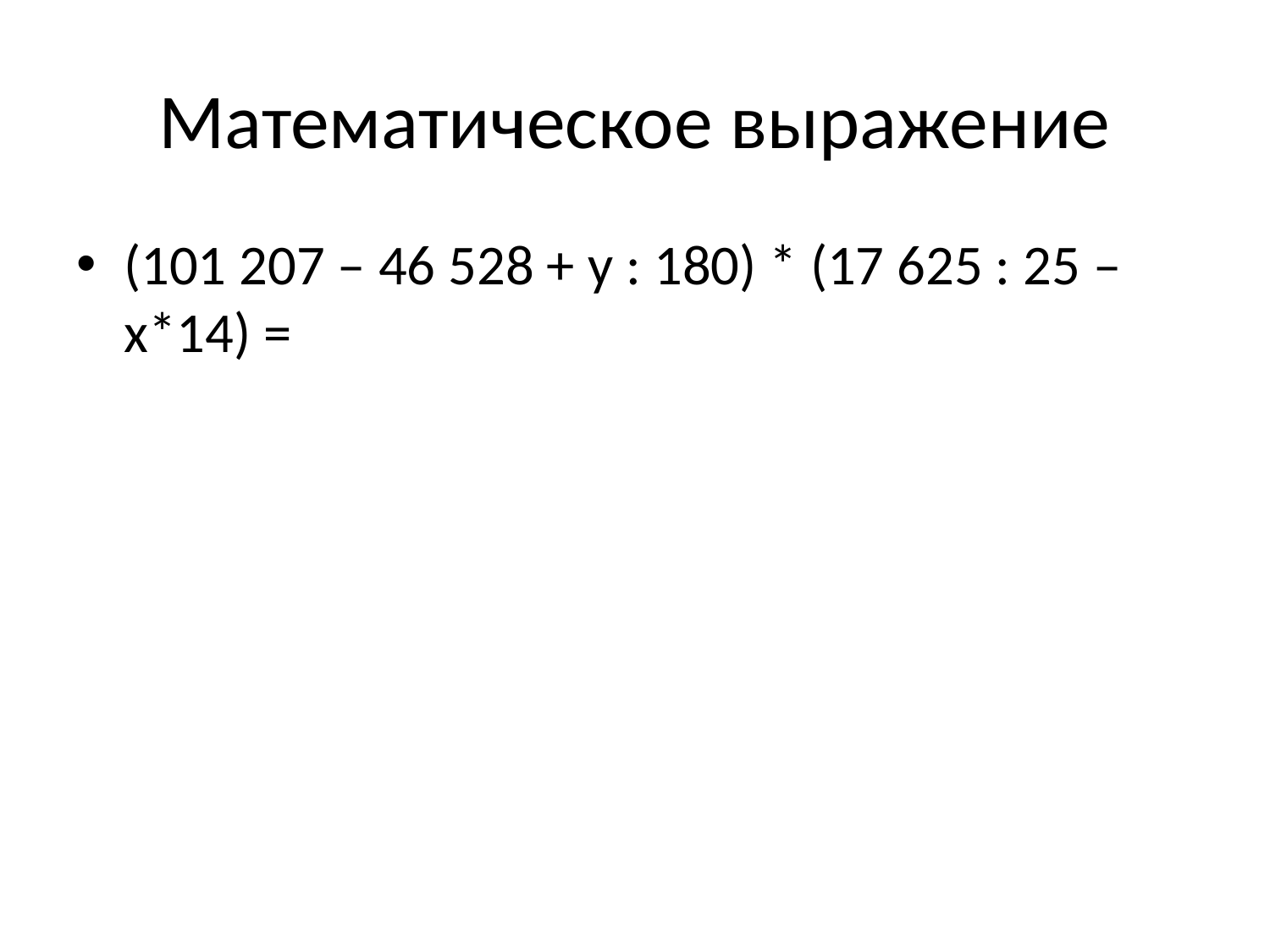

# Математическое выражение
(101 207 – 46 528 + y : 180) * (17 625 : 25 – x*14) =